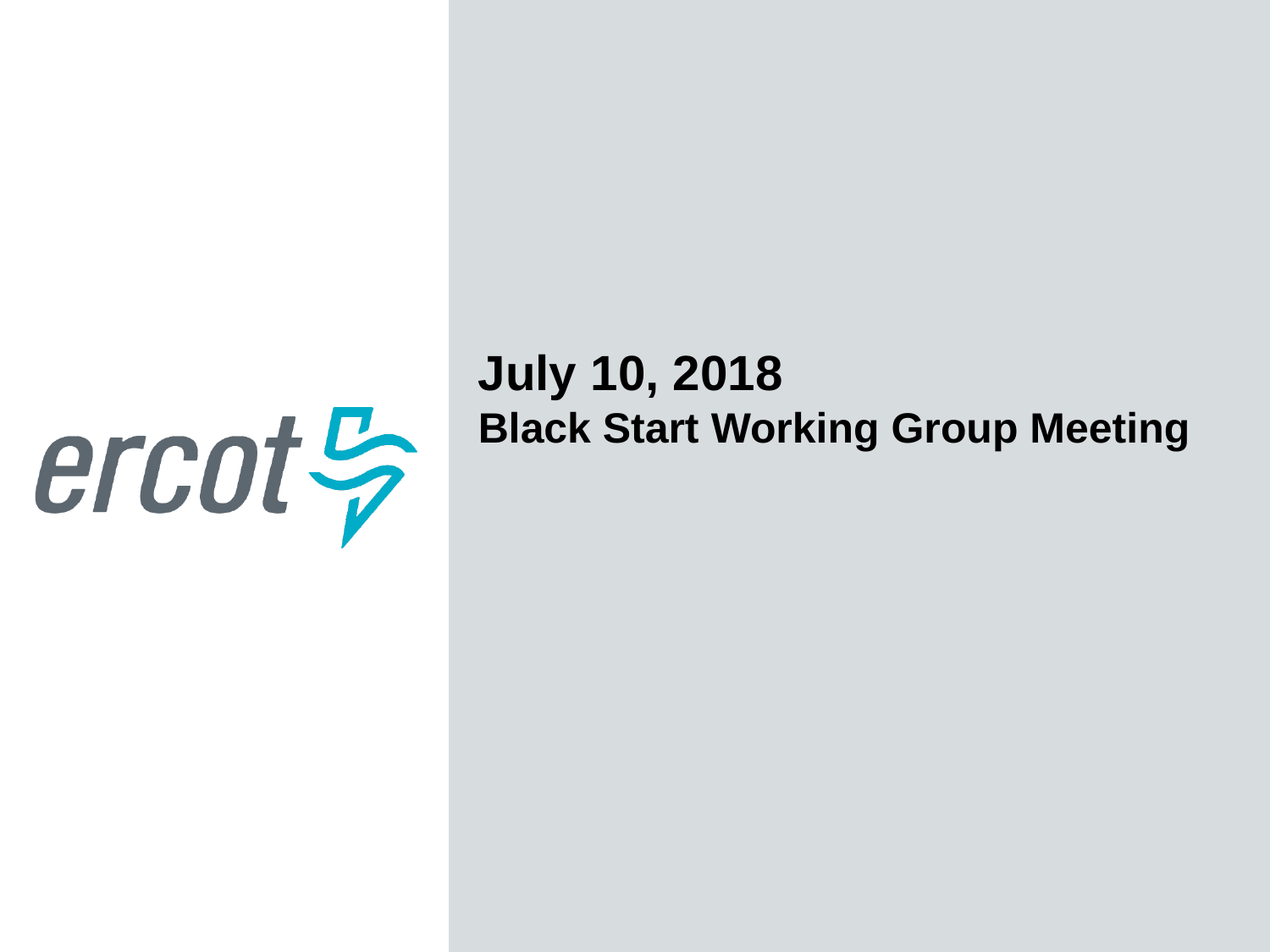

July 10, 2018
Black Start Working Group Meeting